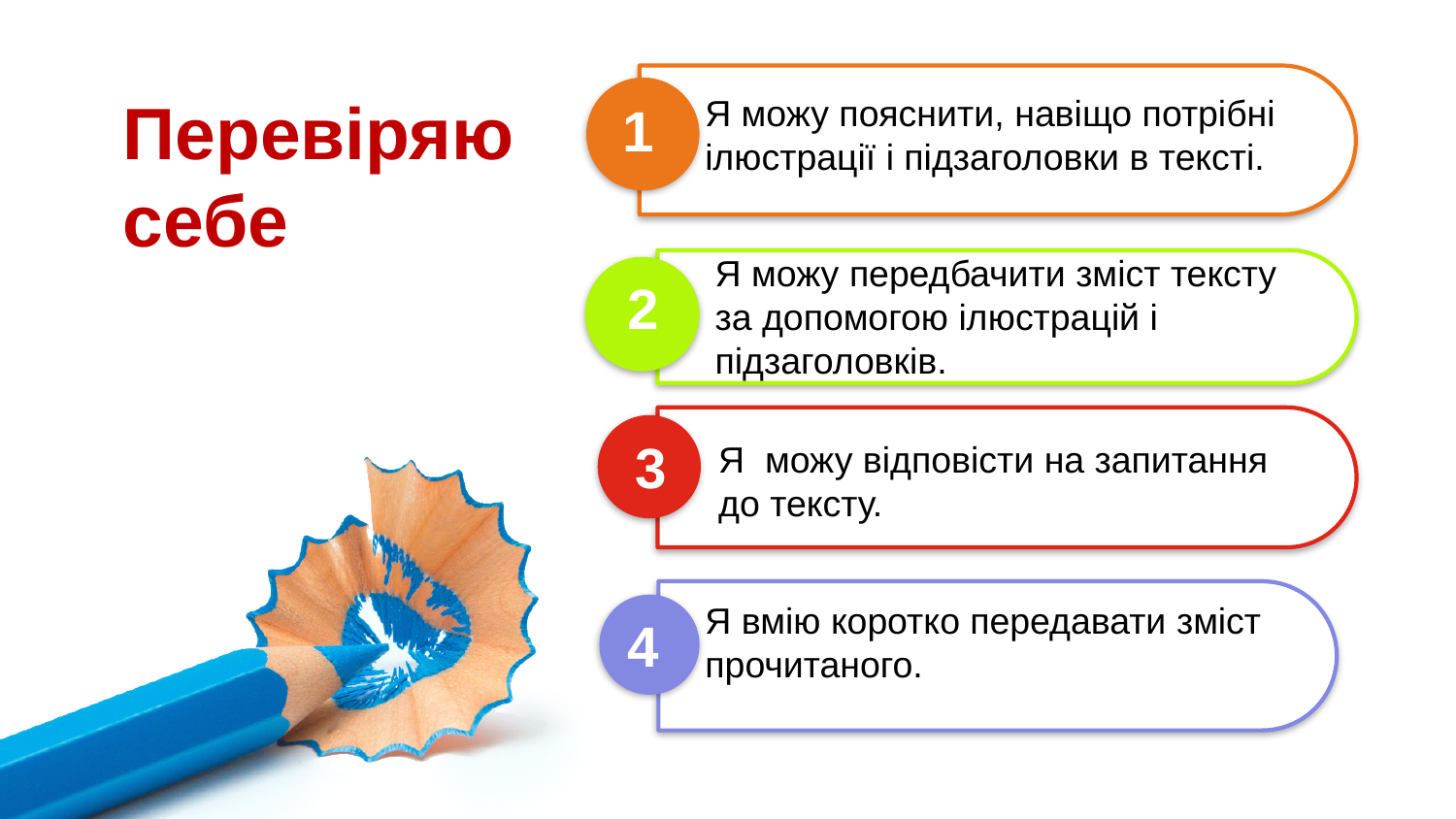

Перевіряю себе

Я можу пояснити, навіщо потрібні
ілюстрації і підзаголовки в тексті.
1

Я можу передбачити зміст тексту
за допомогою ілюстрацій і
підзаголовків.

2

3
Я  можу відповісти на запитання до тексту.

Я вмію коротко передавати зміст
прочитаного.

4